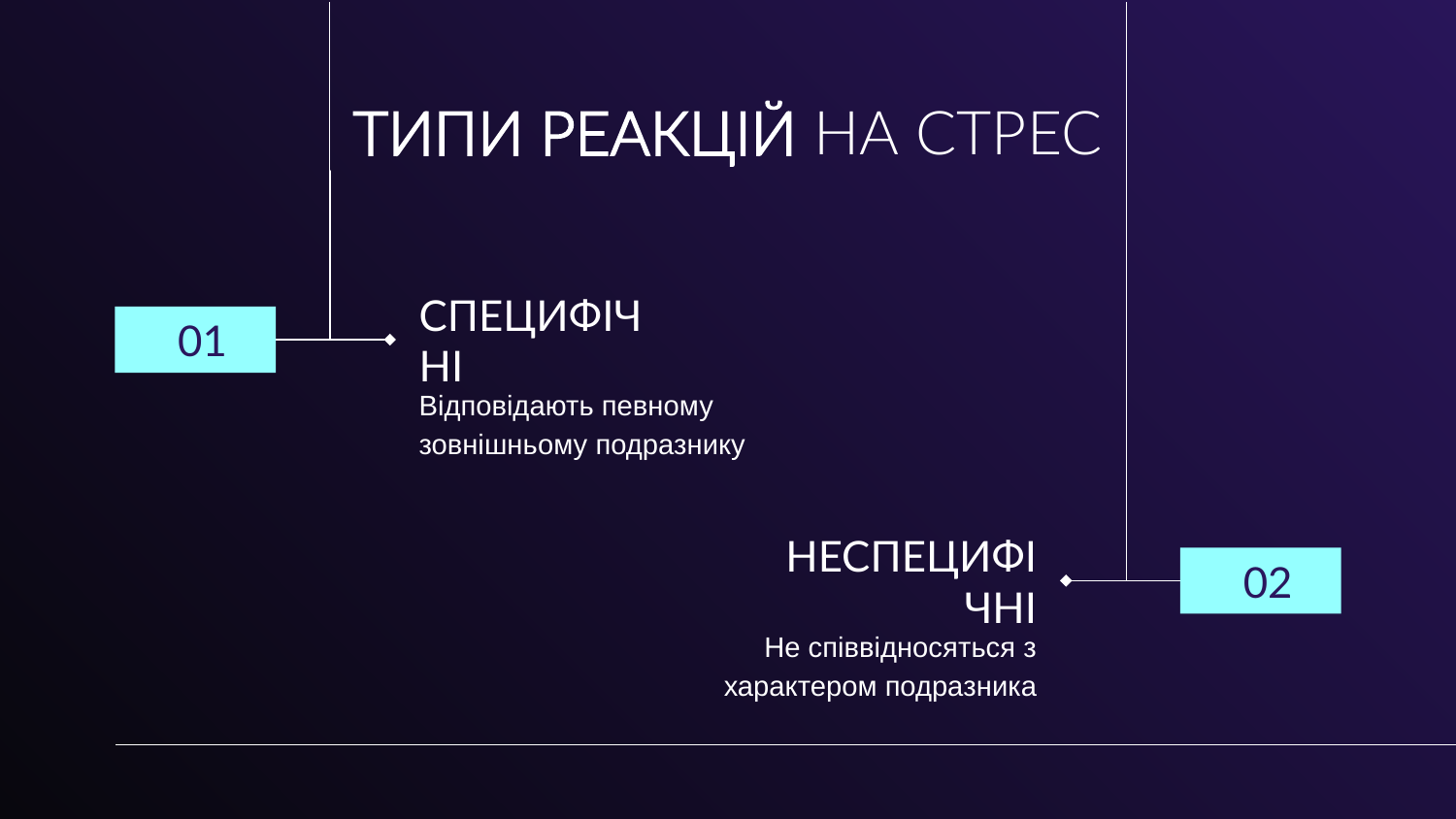

# ТИПИ РЕАКЦІЙ НА СТРЕС

01
СПЕЦИФІЧНІ
Відповідають певному зовнішньому подразнику
НЕСПЕЦИФІЧНІ
02
Не співвідносяться з характером подразника